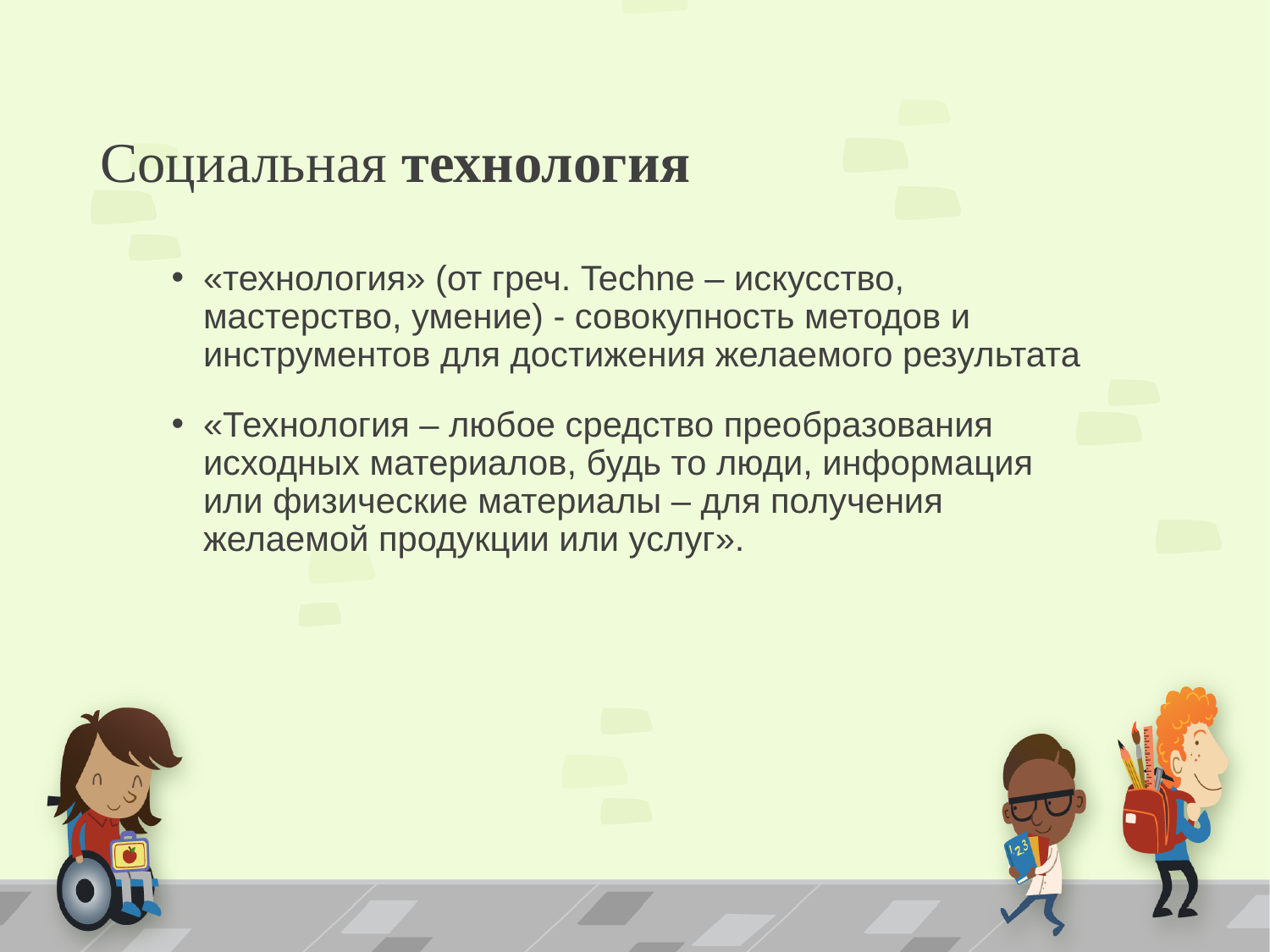

# Социальная технология
«технология» (от греч. Techne – искусство, мастерство, умение) - совокупность методов и инструментов для достижения желаемого результата
«Технология – любое средство преобразования исходных материалов, будь то люди, информация или физические материалы – для получения желаемой продукции или услуг».